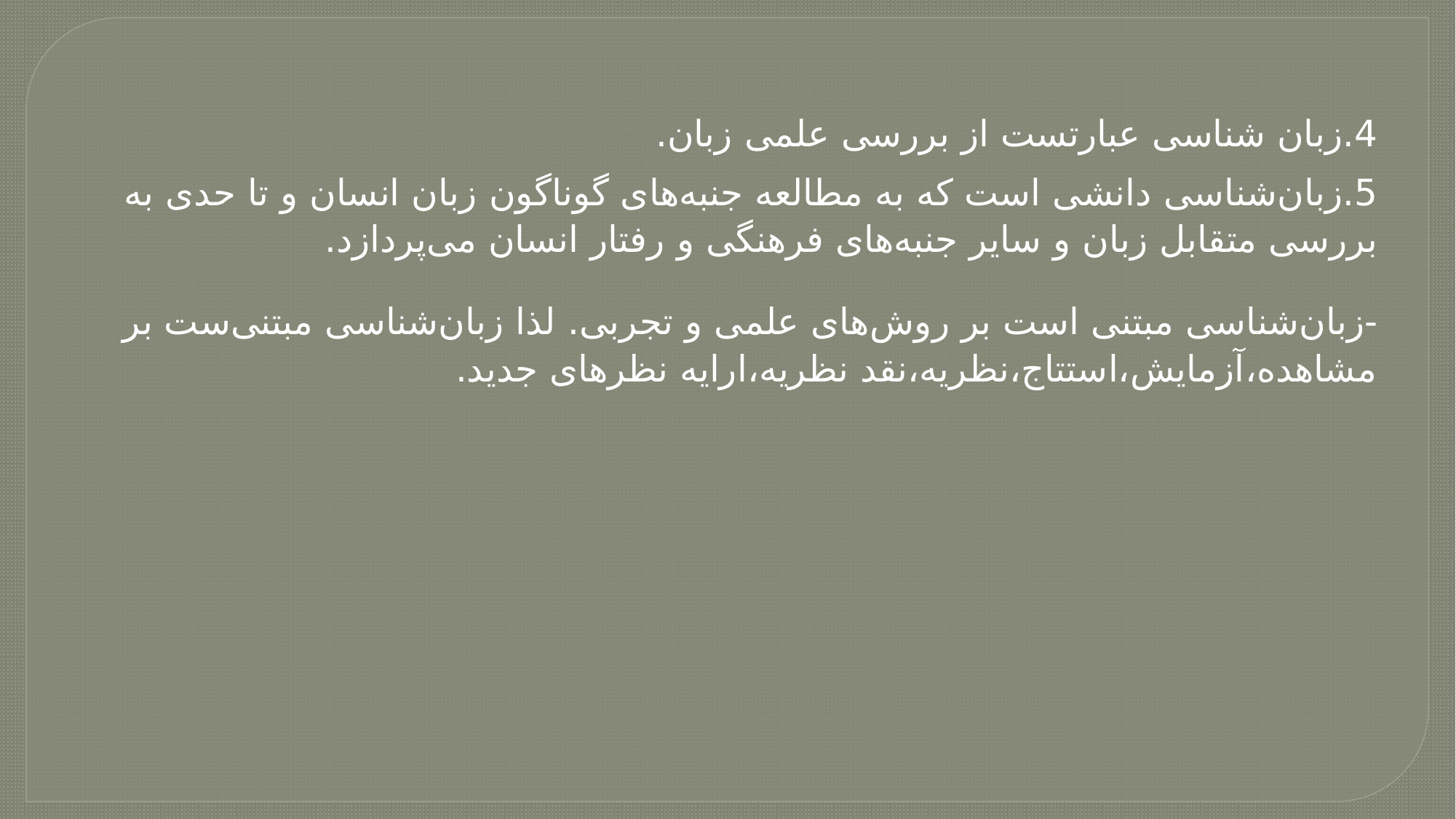

4.زبان شناسی عبارتست از بررسی علمی زبان.
5.زبان‌شناسی دانشی است که به مطالعه جنبه‌های گوناگون زبان انسان و تا حدی به بررسی متقابل زبان و سایر جنبه‌های فرهنگی و رفتار انسان می‌پردازد.
-زبان‌شناسی مبتنی است بر روش‌های علمی و تجربی. لذا زبان‌شناسی مبتنی‌ست بر مشاهده،آزمایش،استتاج،نظریه،نقد نظریه،ارایه نظرهای جدید.